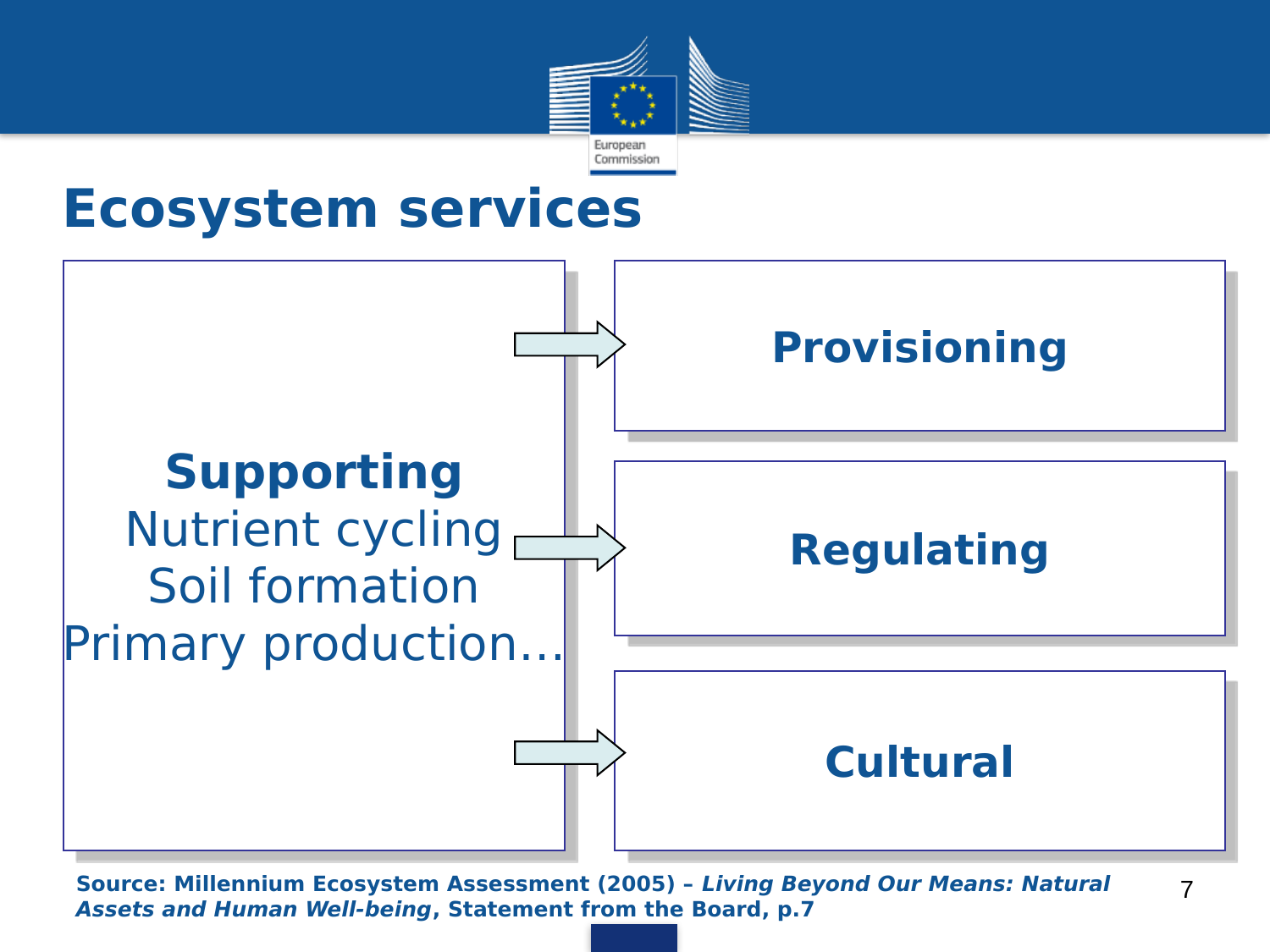

# Ecosystem services
Supporting
Nutrient cycling
Soil formation
Primary production…
Provisioning

Regulating

Cultural

Source: Millennium Ecosystem Assessment (2005) – Living Beyond Our Means: Natural Assets and Human Well-being, Statement from the Board, p.7
7